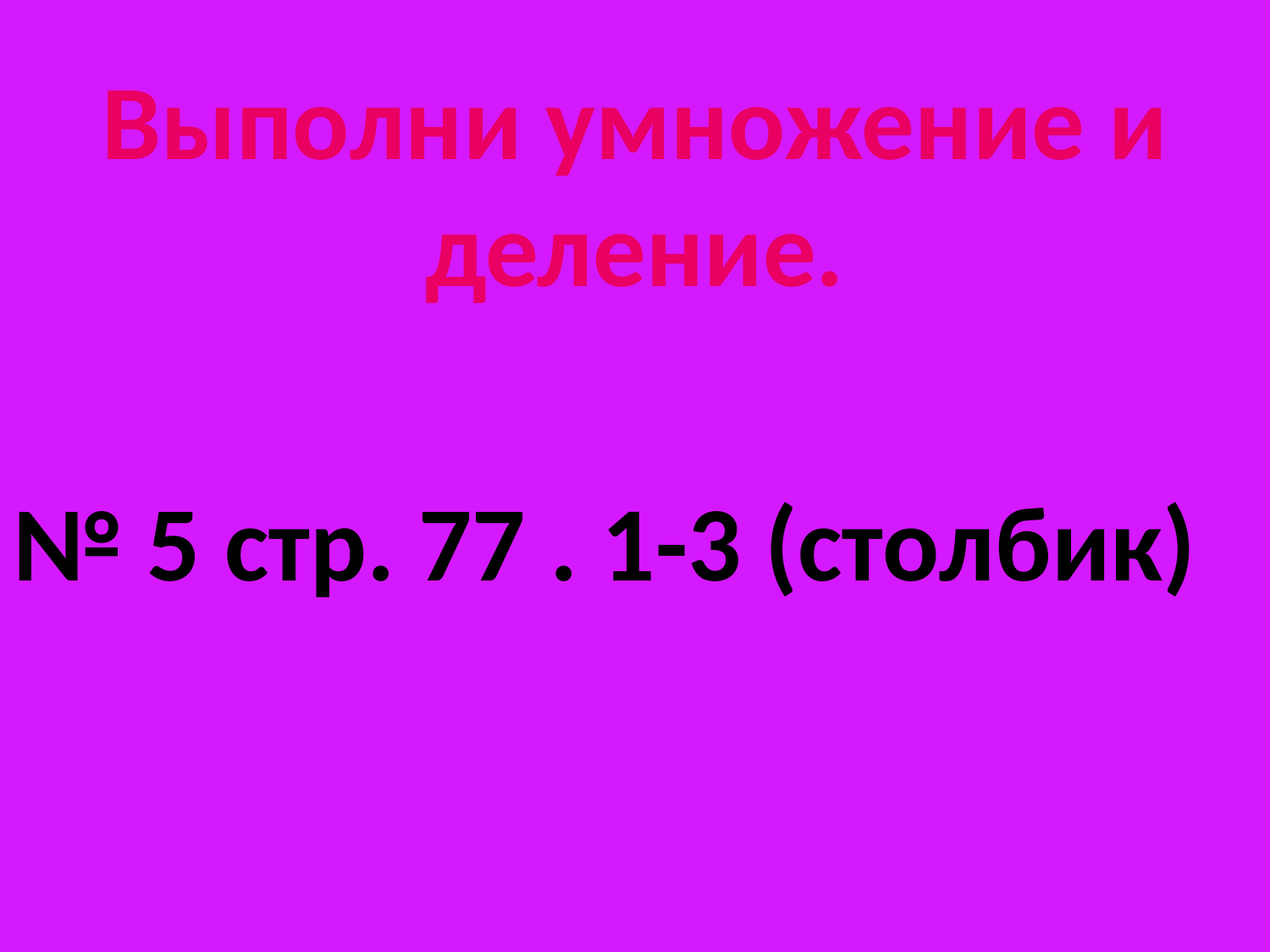

# Выполни умножение и деление.

№ 5 стр. 77 . 1-3 (столбик)